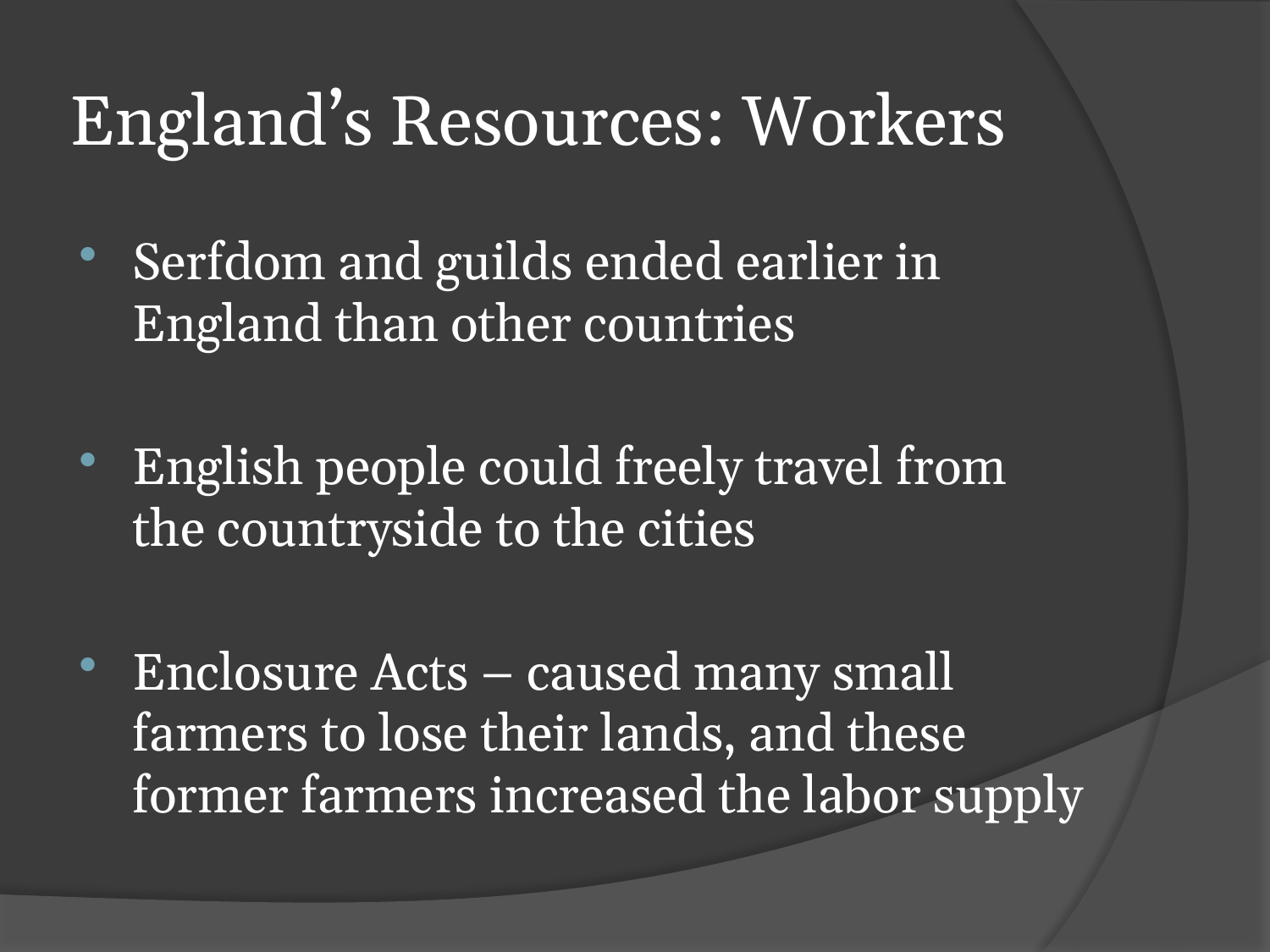

# England’s Resources: Workers
Serfdom and guilds ended earlier in England than other countries

English people could freely travel from the countryside to the cities

Enclosure Acts – caused many small farmers to lose their lands, and these former farmers increased the labor supply